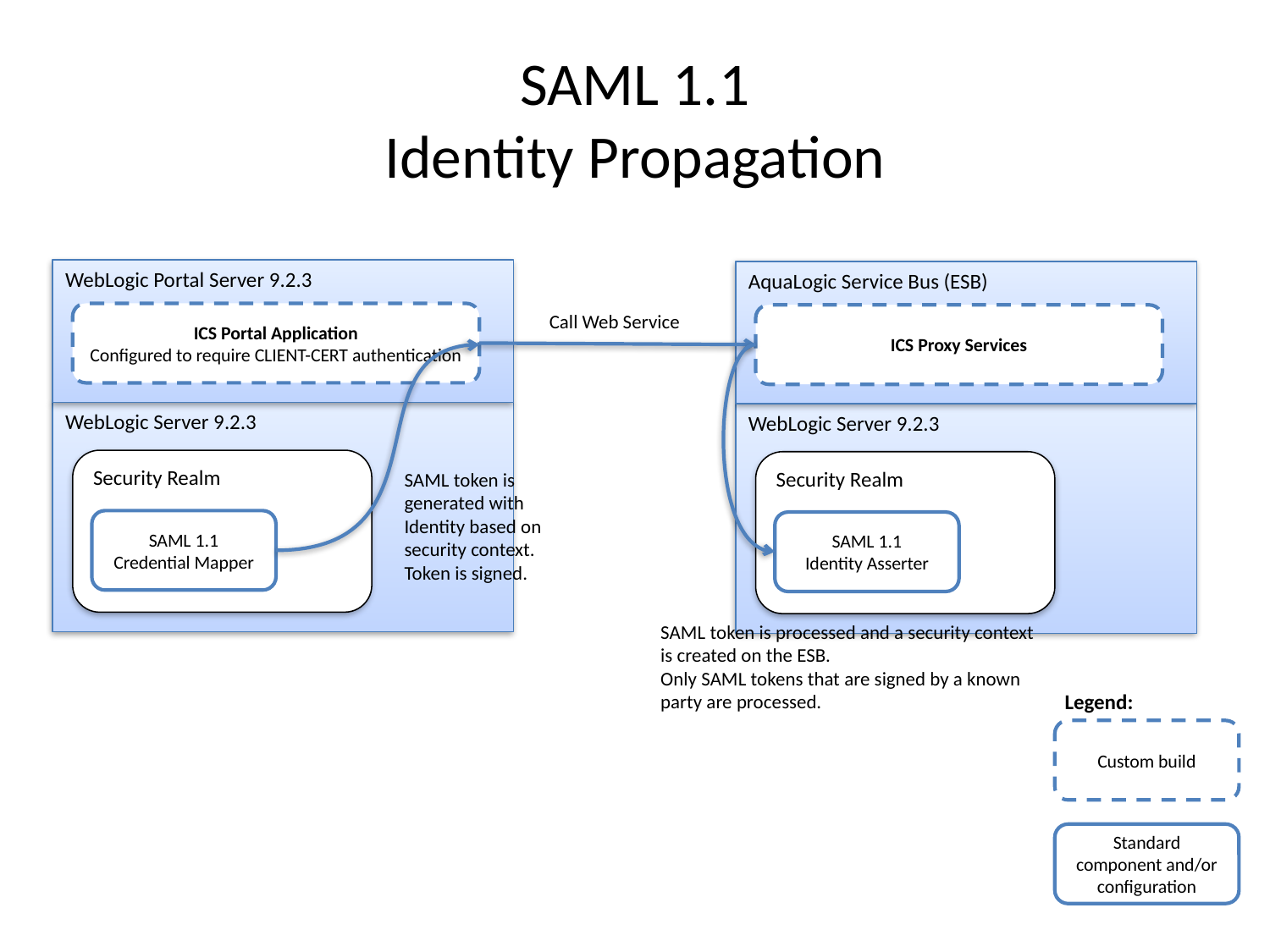

# SAML 1.1 Identity Propagation
WebLogic Portal Server 9.2.3
AquaLogic Service Bus (ESB)
ICS Portal Application
Configured to require CLIENT-CERT authentication
Call Web Service
ICS Proxy Services
WebLogic Server 9.2.3
WebLogic Server 9.2.3
Security Realm
Security Realm
SAML token is generated with
Identity based on security context.
Token is signed.
SAML 1.1
Credential Mapper
SAML 1.1
Identity Asserter
SAML token is processed and a security context is created on the ESB.
Only SAML tokens that are signed by a known party are processed.
Legend:
Custom build
Standard
component and/or
configuration